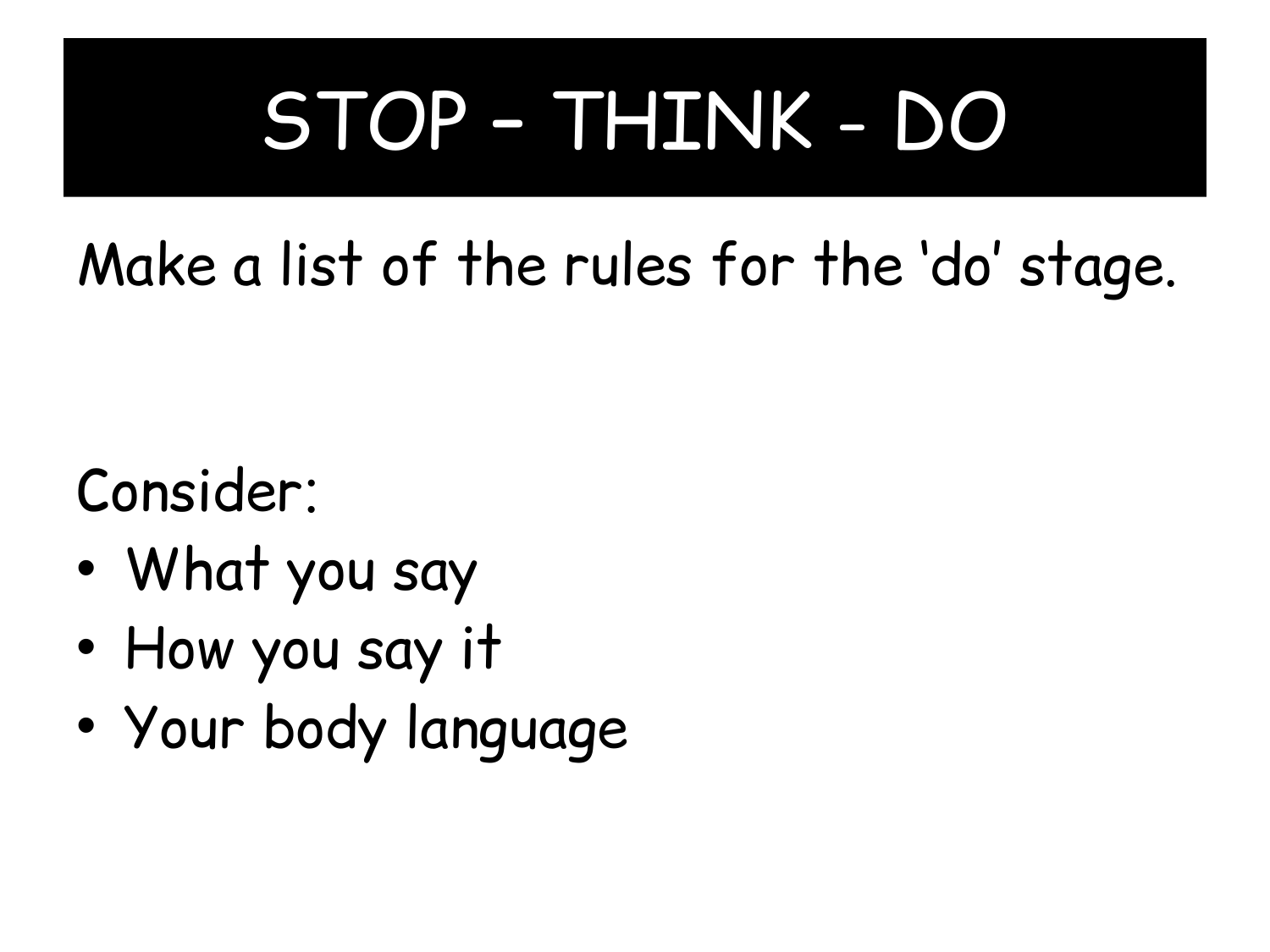

# STOP – THINK - DO
Make a list of the rules for the ‘do’ stage.

Consider:
What you say
How you say it
Your body language